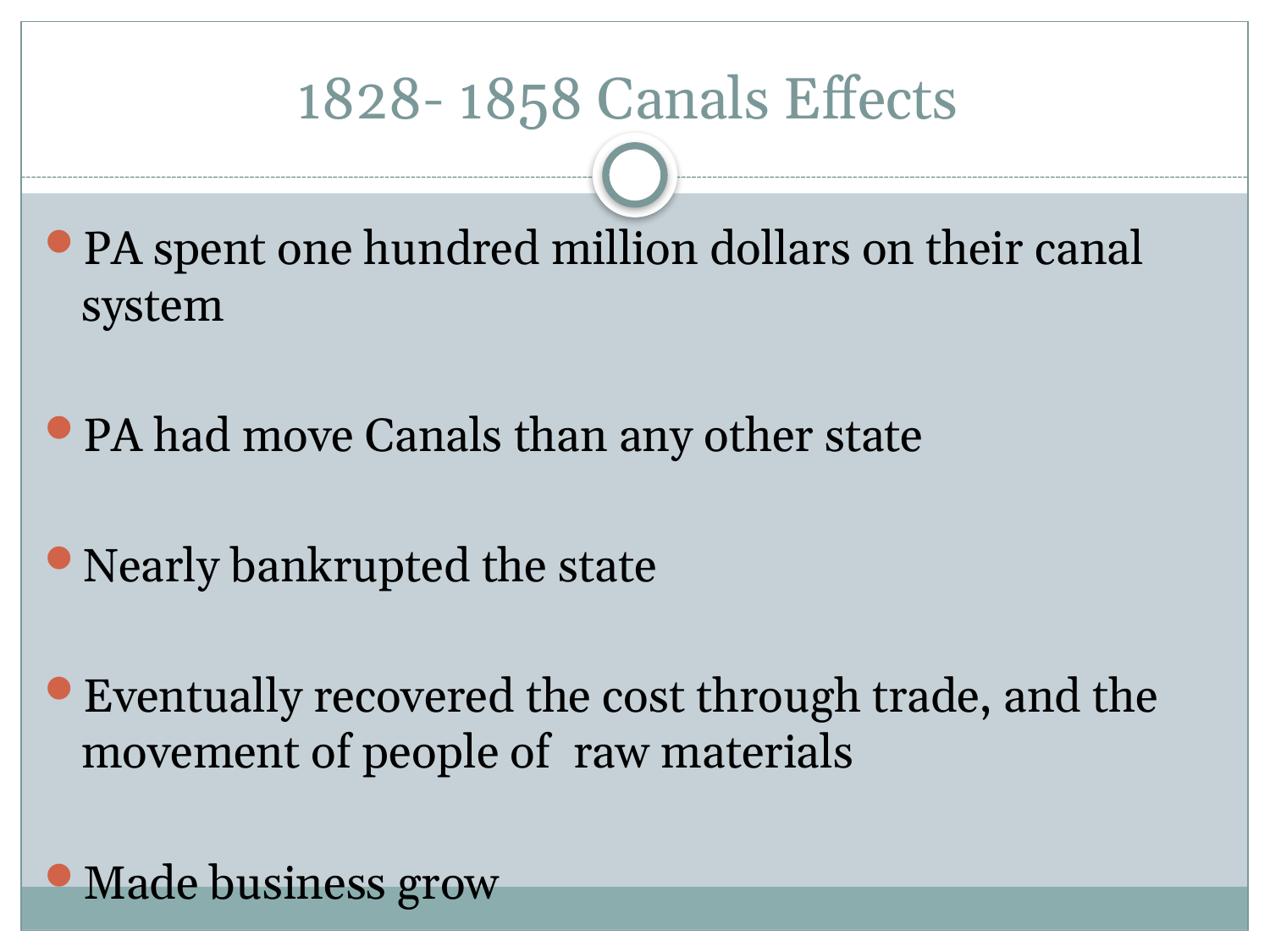

# 1828- 1858 Canals Effects
PA spent one hundred million dollars on their canal system

PA had move Canals than any other state

Nearly bankrupted the state

Eventually recovered the cost through trade, and the movement of people of  raw materials

Made business grow